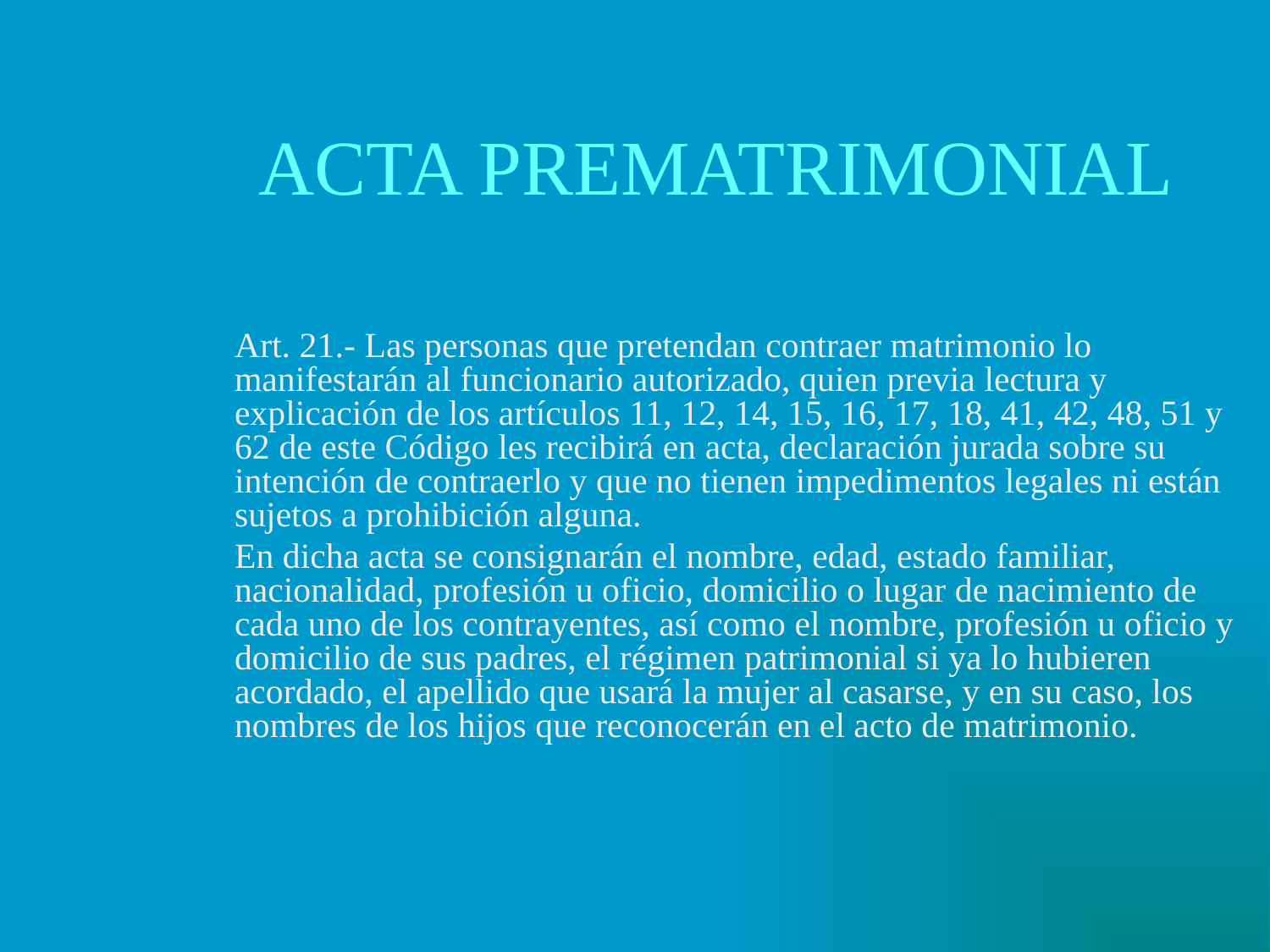

# ACTA PREMATRIMONIAL

	Art. 21.- Las personas que pretendan contraer matrimonio lo manifestarán al funcionario autorizado, quien previa lectura y explicación de los artículos 11, 12, 14, 15, 16, 17, 18, 41, 42, 48, 51 y 62 de este Código les recibirá en acta, declaración jurada sobre su intención de contraerlo y que no tienen impedimentos legales ni están sujetos a prohibición alguna.
	En dicha acta se consignarán el nombre, edad, estado familiar, nacionalidad, profesión u oficio, domicilio o lugar de nacimiento de cada uno de los contrayentes, así como el nombre, profesión u oficio y domicilio de sus padres, el régimen patrimonial si ya lo hubieren acordado, el apellido que usará la mujer al casarse, y en su caso, los nombres de los hijos que reconocerán en el acto de matrimonio.